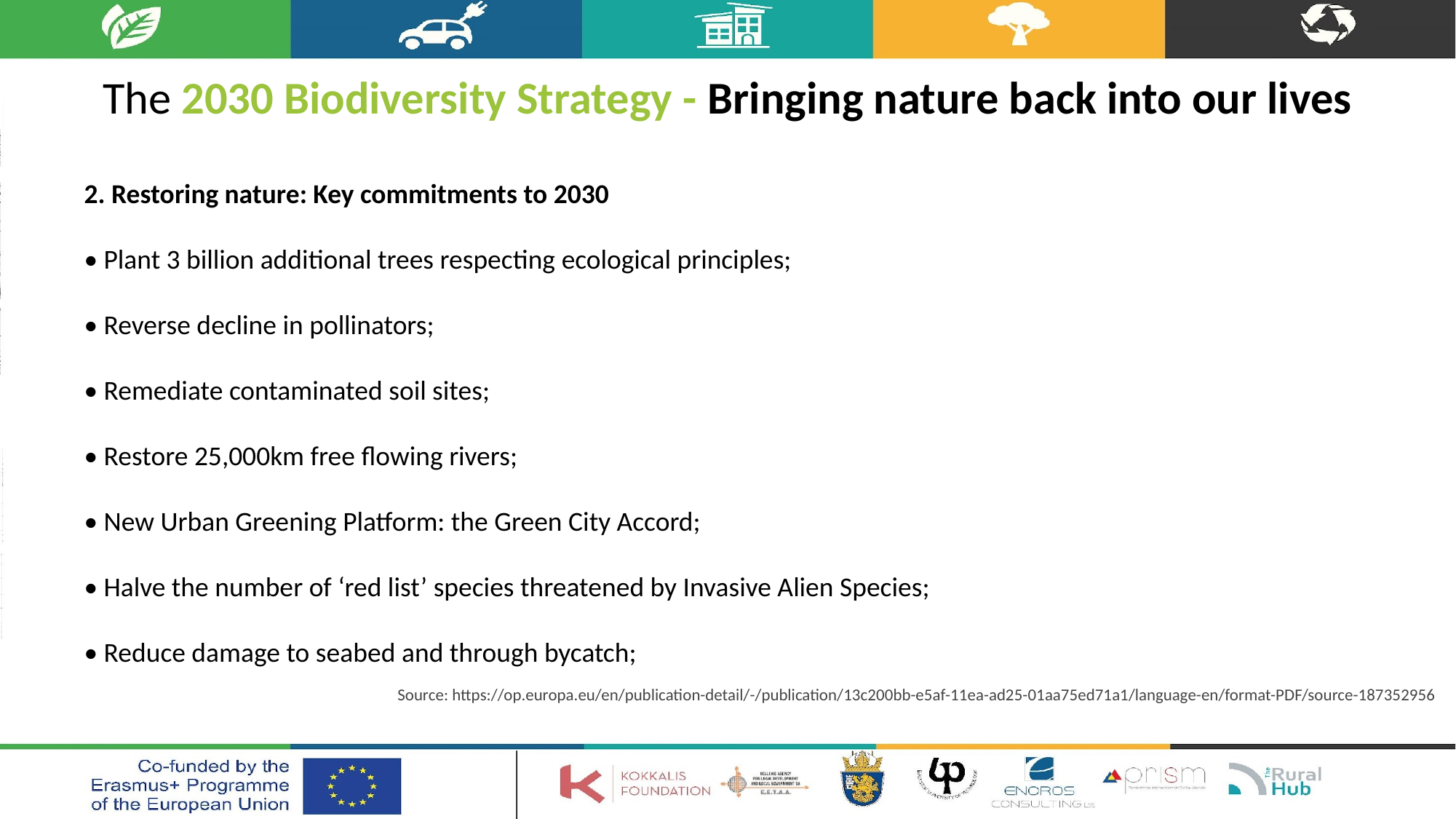

The 2030 Biodiversity Strategy - Bringing nature back into our lives
2. Restoring nature: Key commitments to 2030

• Plant 3 billion additional trees respecting ecological principles;

• Reverse decline in pollinators;

• Remediate contaminated soil sites;

• Restore 25,000km free flowing rivers;

• New Urban Greening Platform: the Green City Accord;

• Halve the number of ‘red list’ species threatened by Invasive Alien Species;

• Reduce damage to seabed and through bycatch;
Source: https://op.europa.eu/en/publication-detail/-/publication/13c200bb-e5af-11ea-ad25-01aa75ed71a1/language-en/format-PDF/source-187352956